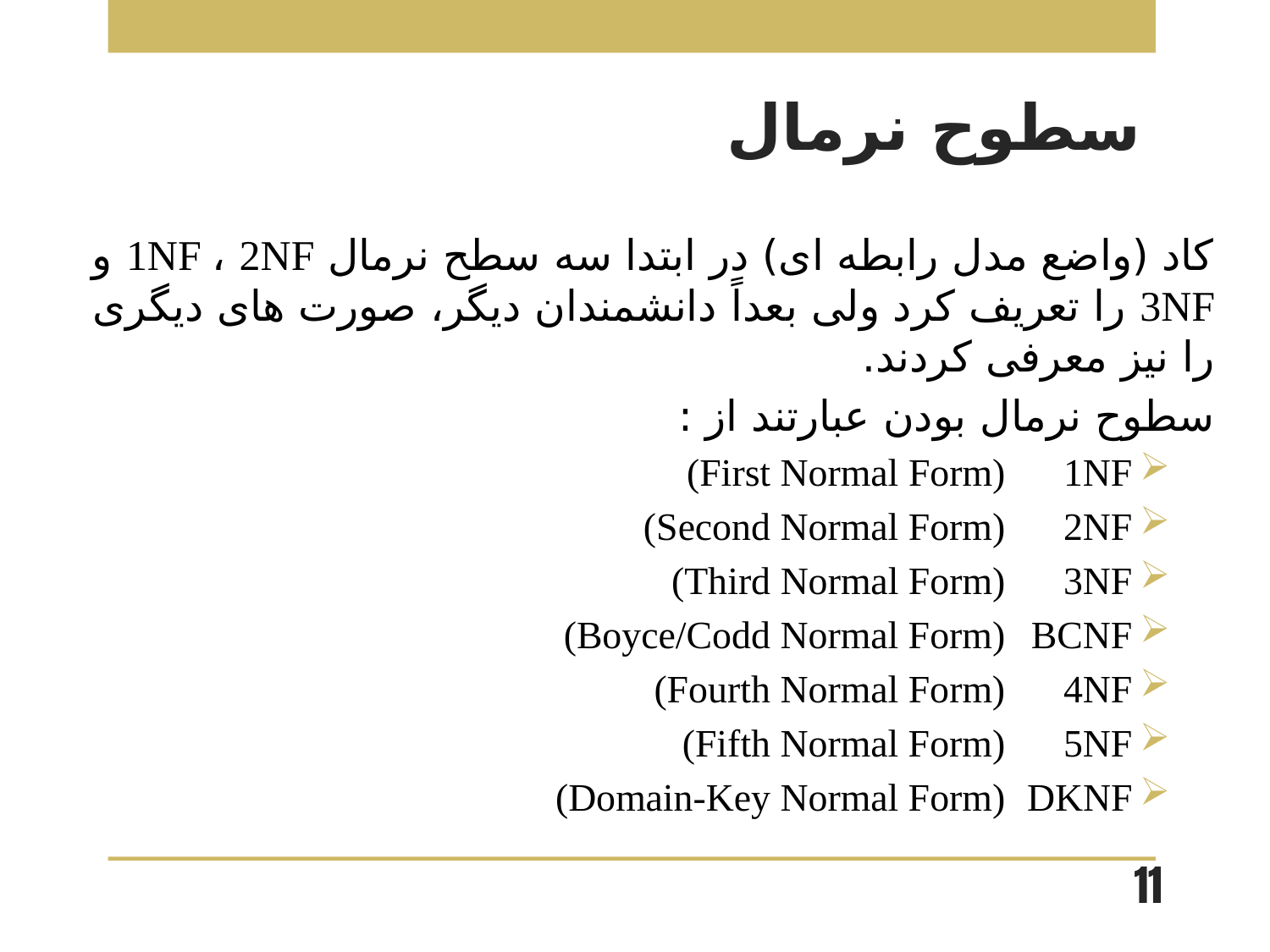

# سطوح نرمال
کاد (واضع مدل رابطه ای) در ابتدا سه سطح نرمال 1NF ، 2NF و 3NF را تعریف کرد ولی بعداً دانشمندان دیگر، صورت های دیگری را نیز معرفی کردند.
سطوح نرمال بودن عبارتند از :
1NF		(First Normal Form)
2NF		(Second Normal Form)
3NF		(Third Normal Form)
BCNF		(Boyce/Codd Normal Form)
4NF		(Fourth Normal Form)
5NF		(Fifth Normal Form)
DKNF		(Domain-Key Normal Form)
11